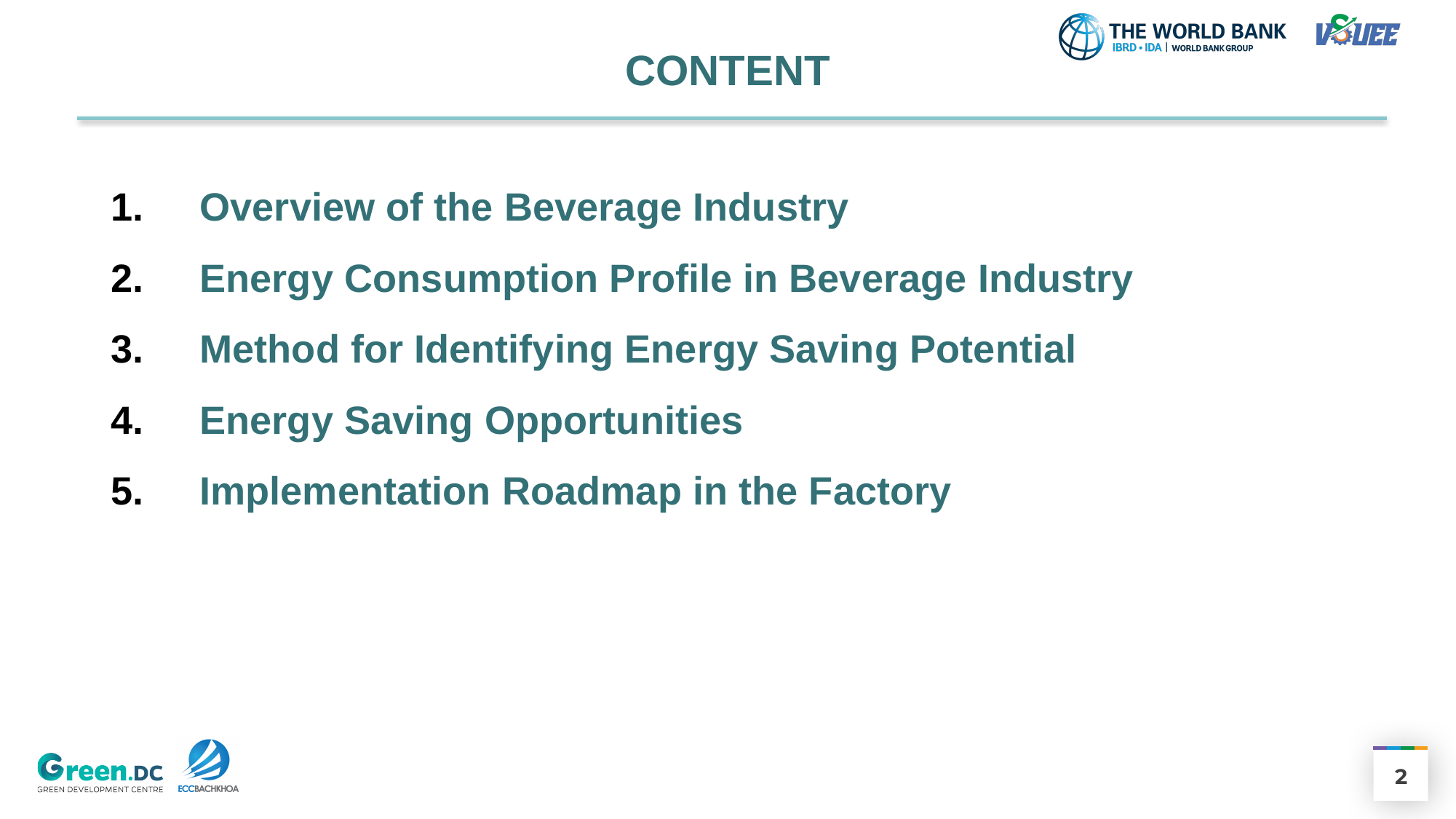

# CONTENT
Overview of the Beverage Industry
Energy Consumption Profile in Beverage Industry
Method for Identifying Energy Saving Potential
Energy Saving Opportunities
Implementation Roadmap in the Factory